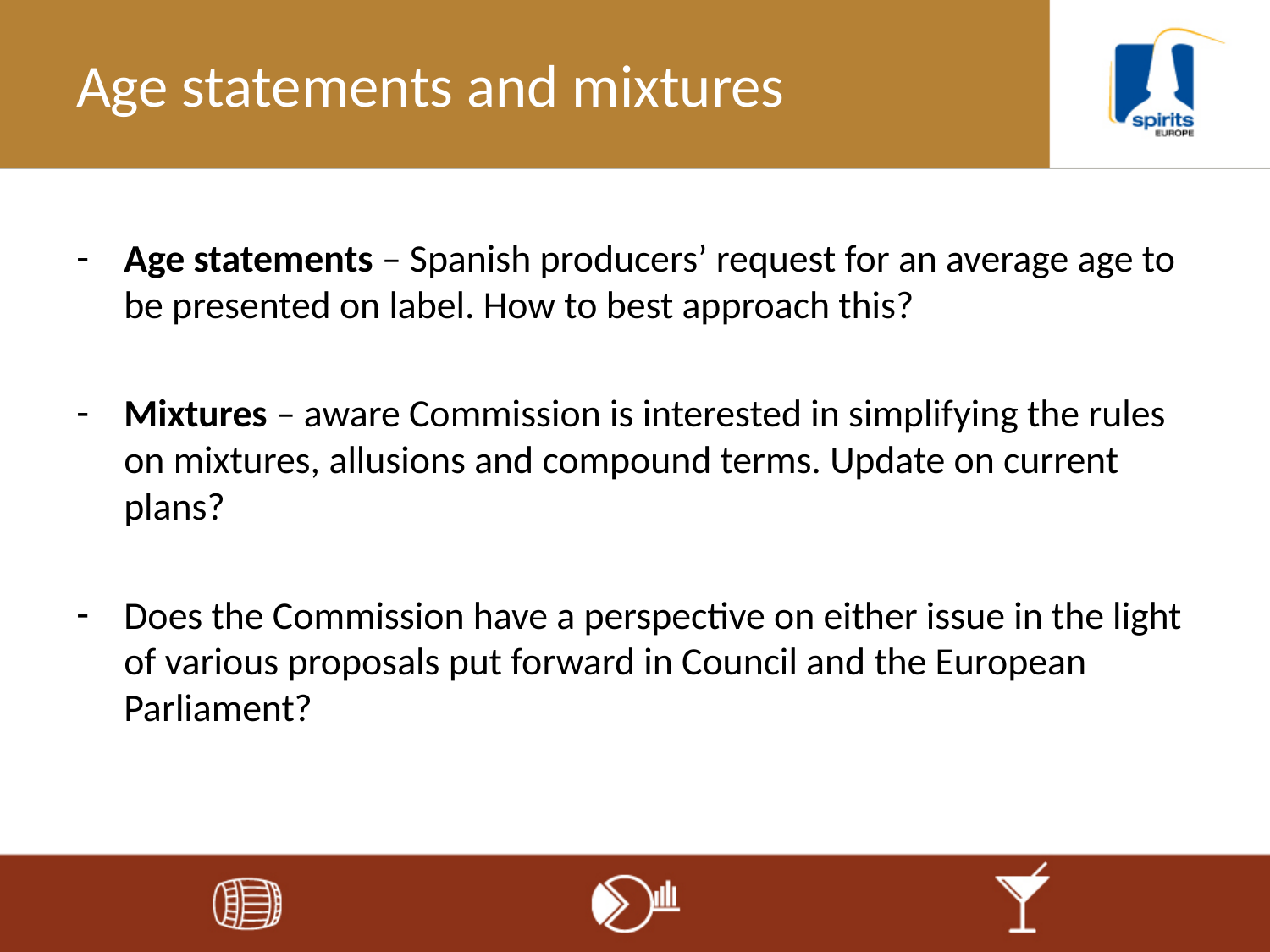

# Age statements and mixtures

Age statements – Spanish producers’ request for an average age to be presented on label. How to best approach this?

Mixtures – aware Commission is interested in simplifying the rules on mixtures, allusions and compound terms. Update on current plans?

Does the Commission have a perspective on either issue in the light of various proposals put forward in Council and the European Parliament?